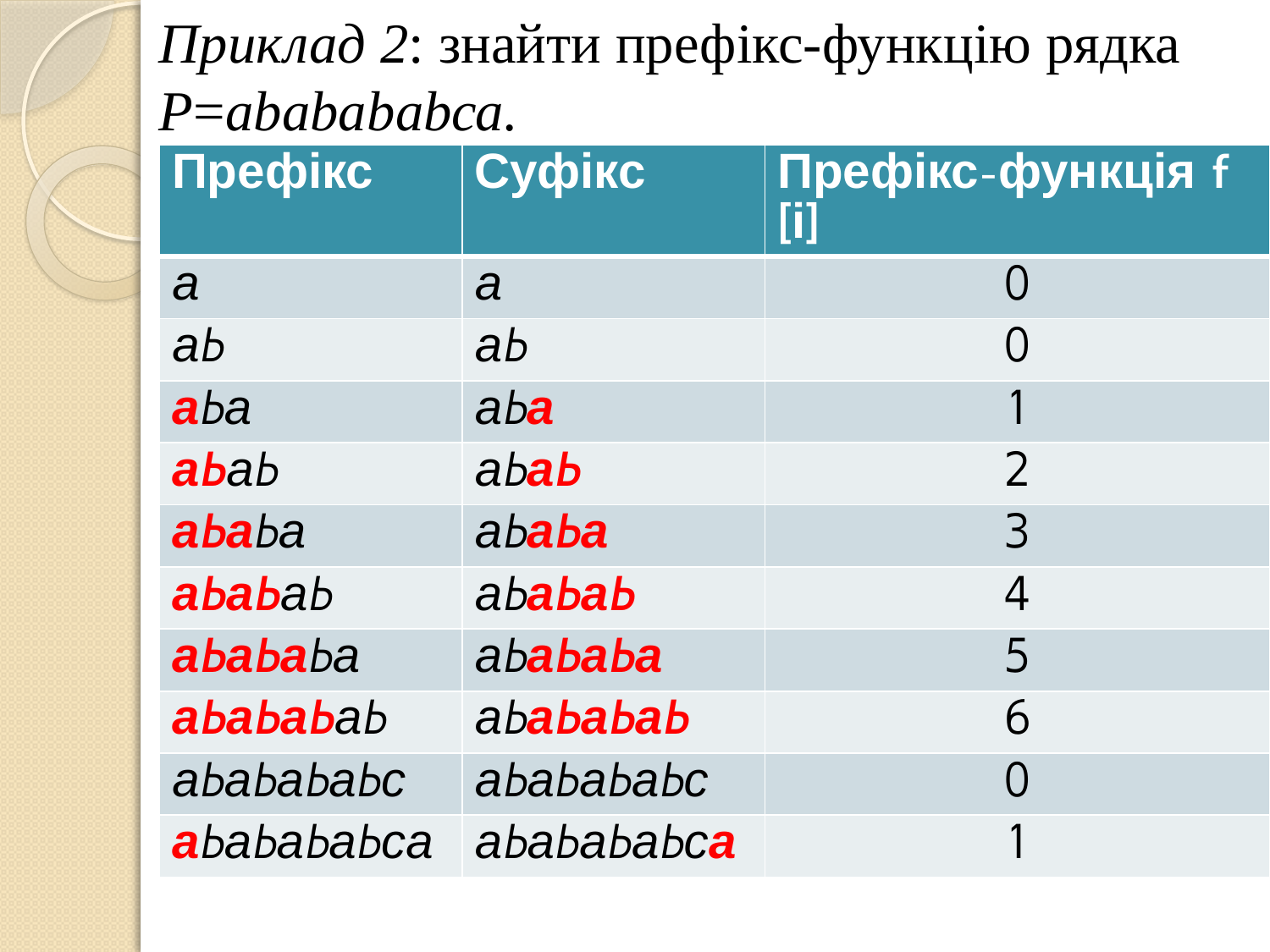

Приклад 2: знайти префікс-функцію рядка Р=аbаbаbаbса.

| Префікс | Суфікс | Префікс-функція f [і] |
| --- | --- | --- |
| а | а | 0 |
| аb | аb | 0 |
| аbа | аbа | 1 |
| аbаb | аbаb | 2 |
| аbаbа | аbаbа | 3 |
| аbаbаb | аbаbаb | 4 |
| аbаbаbа | аbаbаbа | 5 |
| аbаbаbаb | аbаbаbаb | 6 |
| аbаbаbаbс | аbаbаbаbс | 0 |
| аbаbаbаbса | аbаbаbаbса | 1 |